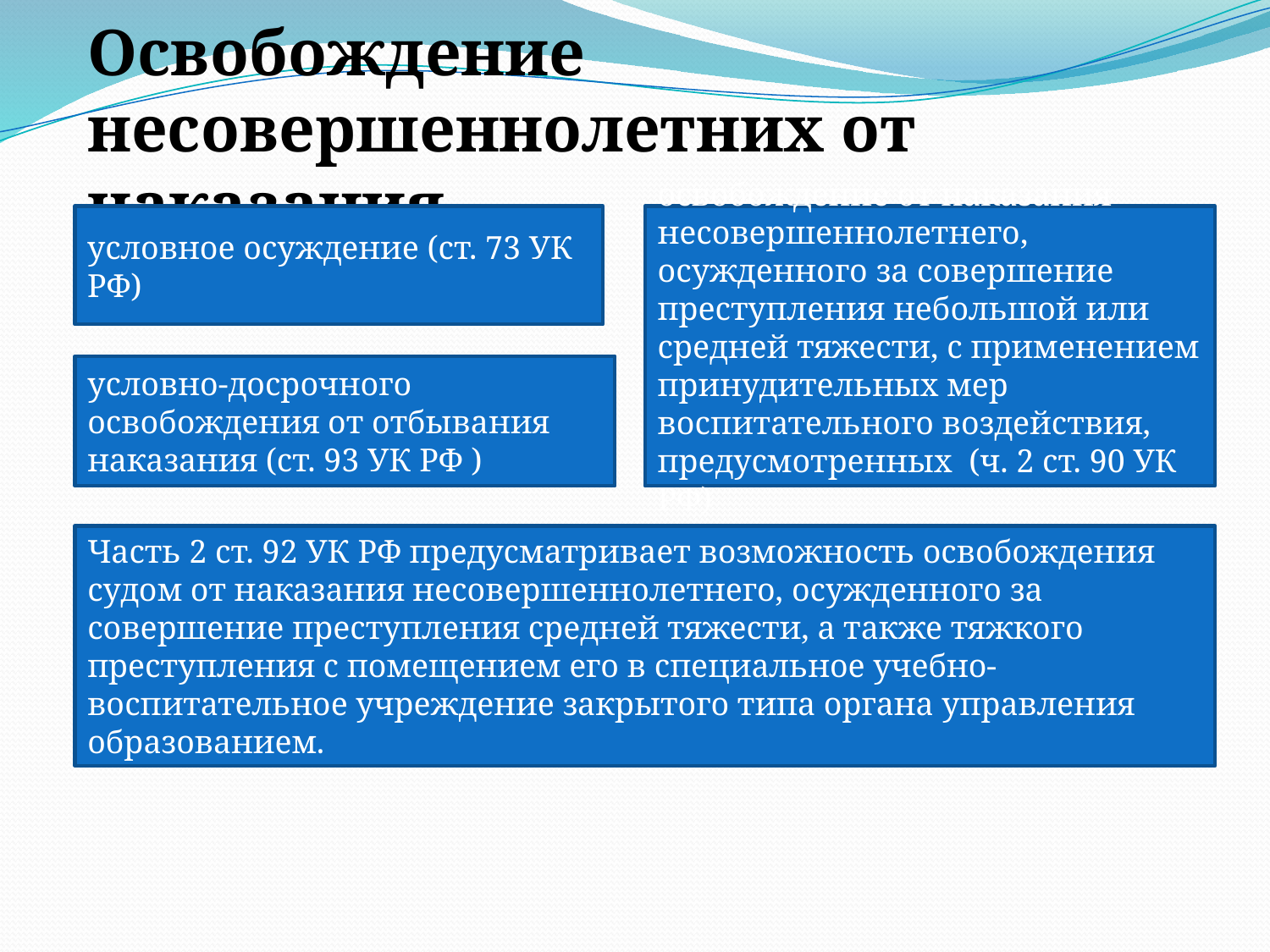

Освобождение несовершеннолетних от наказания
условное осуждение (ст. 73 УК РФ)
освобождение от наказания несовершеннолетнего, осужденного за совершение преступления небольшой или средней тяжести, с применением принудительных мер воспитательного воздействия, предусмотренных  (ч. 2 ст. 90 УК РФ)
условно-досрочного освобождения от отбывания наказания (ст. 93 УК РФ )
Часть 2 ст. 92 УК РФ предусматривает возможность освобождения судом от наказания несовершеннолетнего, осужденного за совершение преступления средней тяжести, а также тяжкого преступления с помещением его в специальное учебно-воспитательное учреждение закрытого типа органа управления образованием.